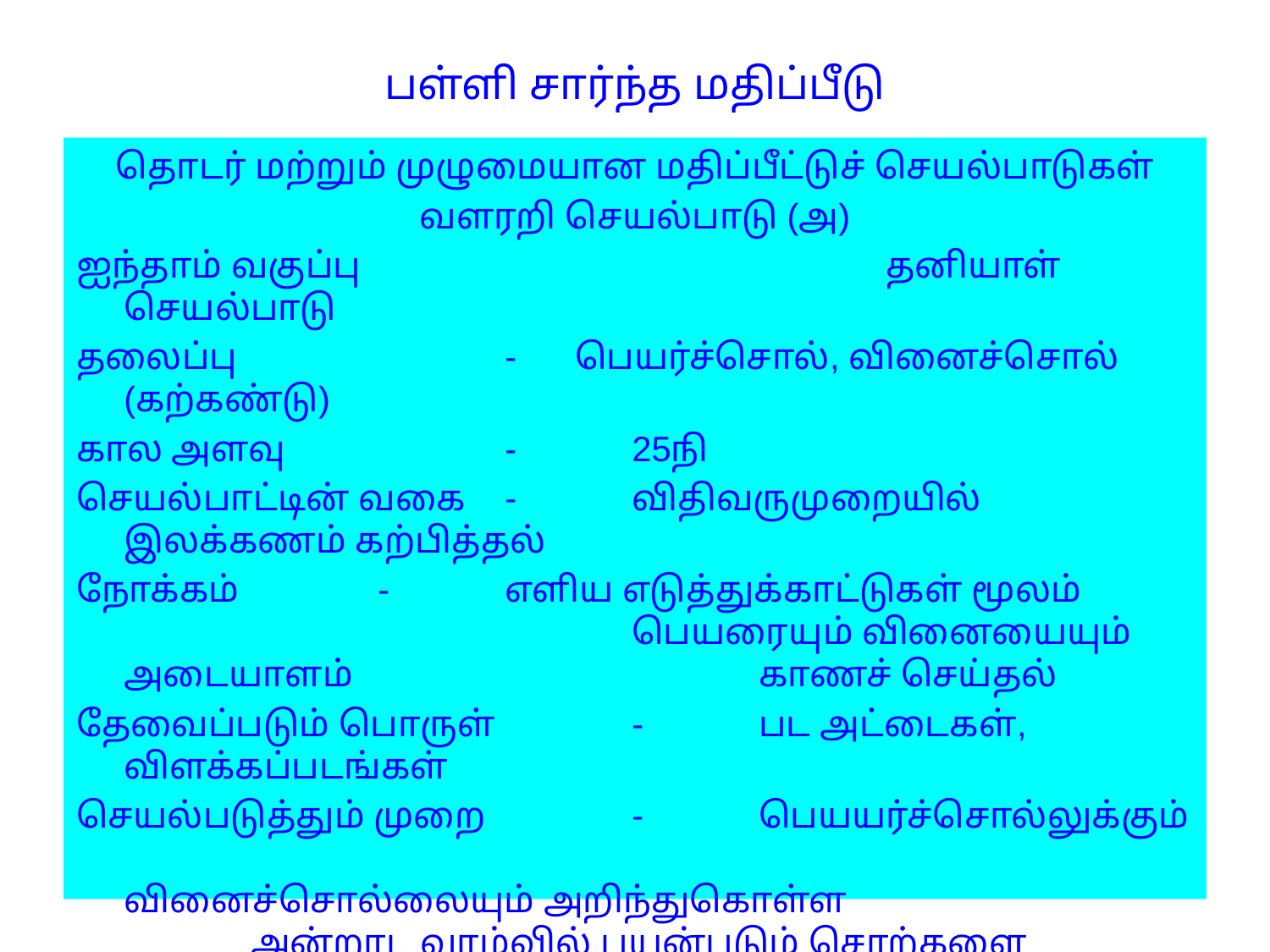

# பள்ளி சார்ந்த மதிப்பீடு
தொடர் மற்றும் முழுமையான மதிப்பீட்டுச் செயல்பாடுகள்
வளரறி செயல்பாடு (அ)
ஐந்தாம் வகுப்பு					தனியாள் செயல்பாடு
தலைப்பு			-      பெயர்ச்சொல், வினைச்சொல் (கற்கண்டு)
கால அளவு		-	25நி
செயல்பாட்டின் வகை	-	விதிவருமுறையில் இலக்கணம் கற்பித்தல்
நோக்கம்		-	எளிய எடுத்துக்காட்டுகள் மூலம் 					பெயரையும் வினையையும் அடையாளம் 				காணச் செய்தல்
தேவைப்படும் பொருள்   	-	பட அட்டைகள், விளக்கப்படங்கள்
செயல்படுத்தும் முறை    	-	பெயயர்ச்சொல்லுக்கும் 						வினைச்சொல்லையும் அறிந்துகொள்ள 				அன்றாட வாழ்வில் பயன்படும் சொற்களை 				எடுத்துக்காட்டி விளக்குதல்